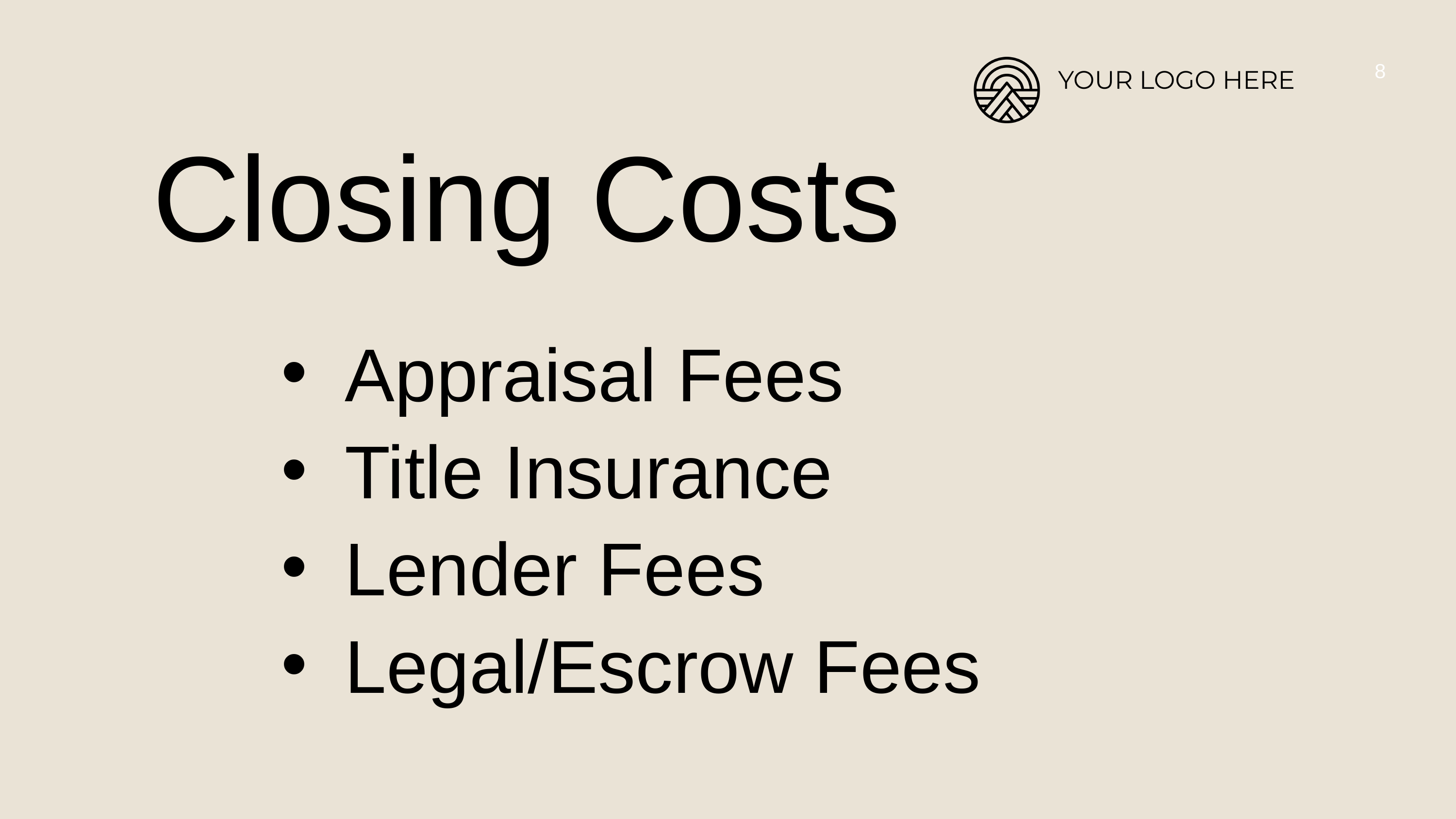

8

YOUR LOGO HERE
Closing Costs
Appraisal Fees
Title Insurance
Lender Fees
Legal/Escrow Fees